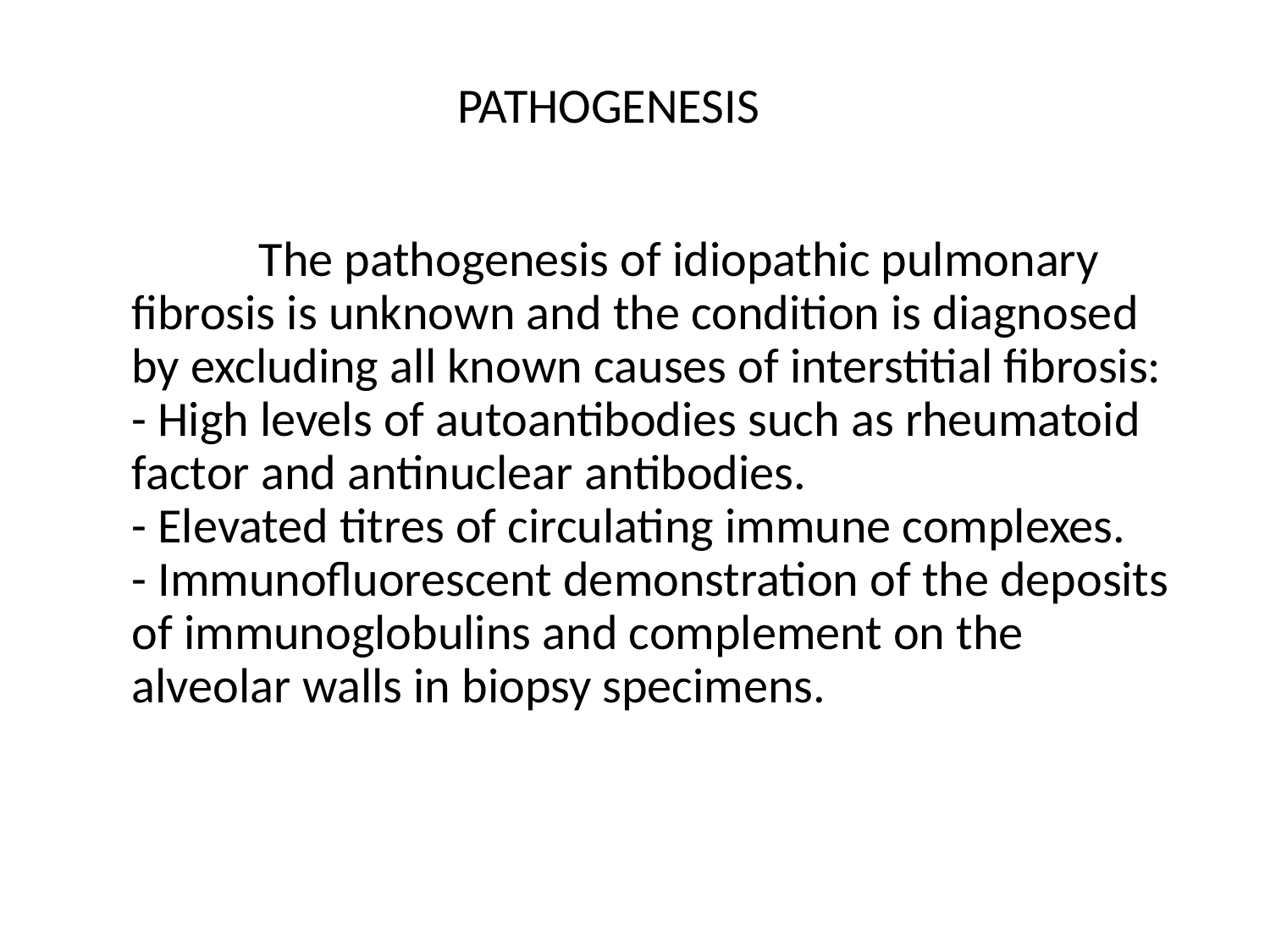

# PATHOGENESIS

		The pathogenesis of idiopathic pulmonary fibrosis is unknown and the condition is diagnosed by excluding all known causes of interstitial fibrosis:
- High levels of autoantibodies such as rheumatoid factor and antinuclear antibodies.
- Elevated titres of circulating immune complexes.
- Immunofluorescent demonstration of the deposits of immunoglobulins and complement on the alveolar walls in biopsy specimens.